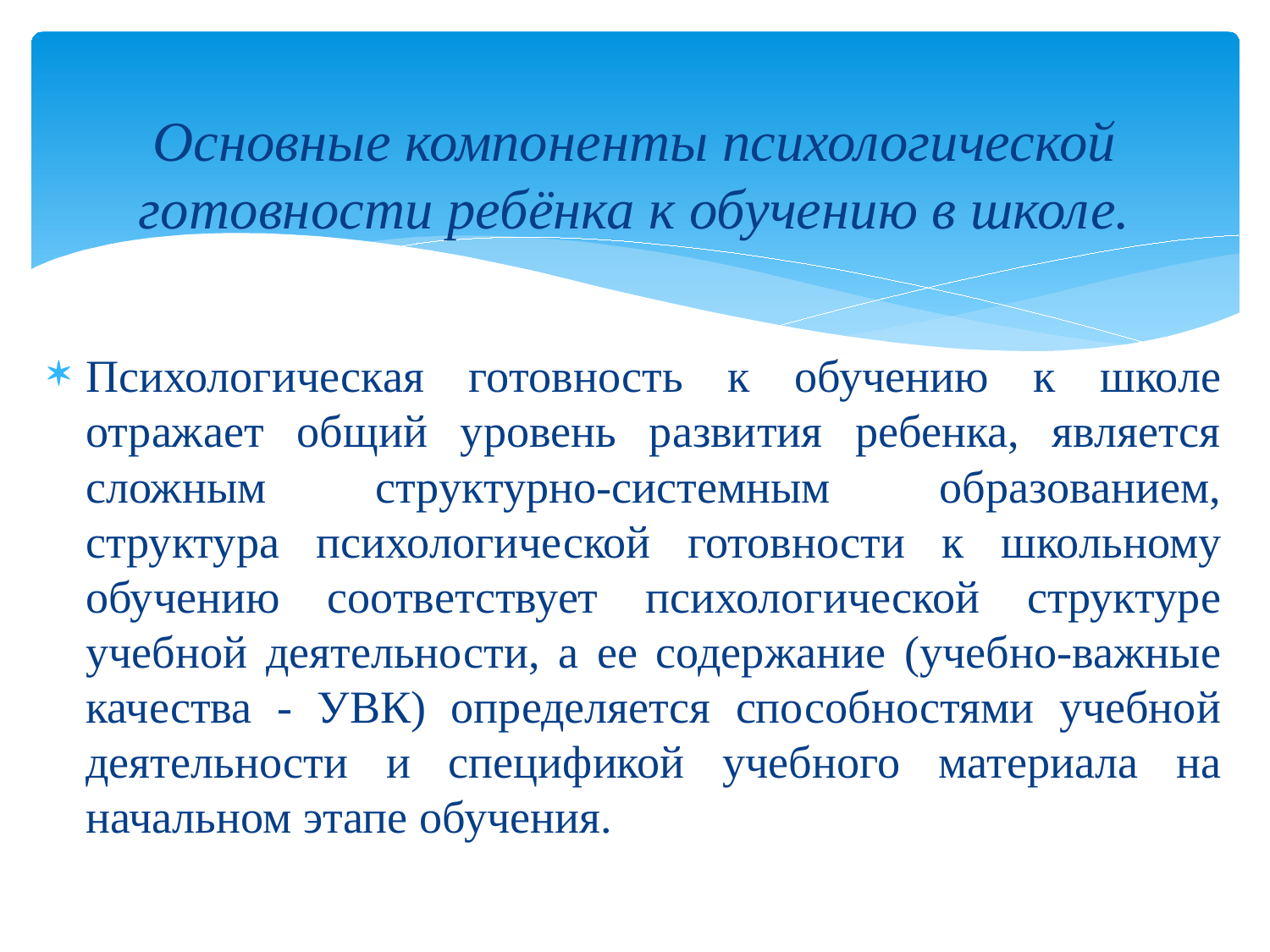

# Основные компоненты психологической готовности ребёнка к обучению в школе.

Психологическая готовность к обучению к школе отражает общий уровень развития ребенка, является сложным структурно-системным образованием, структура психологической готовности к школьному обучению соответствует психологической структуре учебной деятельности, а ее содержание (учебно-важные качества - УВК) определяется способностями учебной деятельности и спецификой учебного материала на начальном этапе обучения.